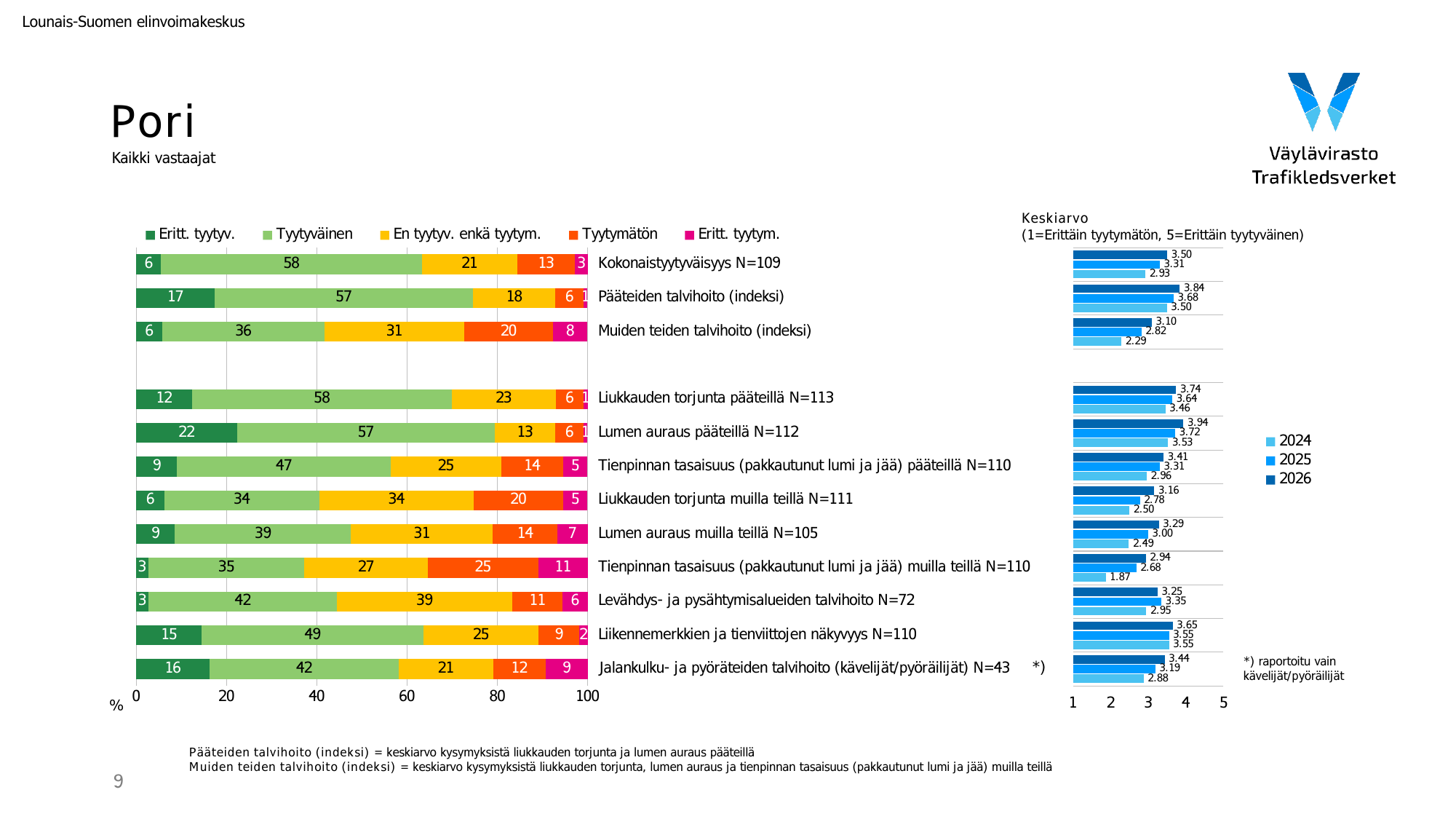

Lounais-Suomen elinvoimakeskus
# Pori
Kaikki vastaajat
Keskiarvo
(1=Erittäin tyytymätön, 5=Erittäin tyytyväinen)

### Chart

| Category | Eritt. tyytyv. | Tyytyväinen | En tyytyv. enkä tyytym. | Tyytymätön | Eritt. tyytym. |
|---|---|---|---|---|---|
| Kokonaistyytyväisyys N=109 | 5.5045871559633035 | 57.798165137614674 | 21.100917431192663 | 12.844036697247708 | 2.7522935779816518 |
| Pääteiden talvihoito (indeksi) | 17.333333333333332 | 57.333333333333336 | 18.22222222222222 | 6.222222222222222 | 0.8888888888888888 |
| Muiden teiden talvihoito (indeksi) | 5.828220858895706 | 35.88957055214724 | 30.98159509202454 | 19.631901840490798 | 7.668711656441718 |
|  | None | None | None | None | None |
| Liukkauden torjunta pääteillä N=113 | 12.389380530973451 | 57.52212389380531 | 23.008849557522122 | 6.1946902654867255 | 0.8849557522123894 |
| Lumen auraus pääteillä N=112 | 22.321428571428573 | 57.14285714285714 | 13.392857142857142 | 6.25 | 0.8928571428571428 |
| Tienpinnan tasaisuus (pakkautunut lumi ja jää) pääteillä N=110 | 9.090909090909092 | 47.27272727272727 | 24.545454545454547 | 13.636363636363635 | 5.454545454545454 |
| Liukkauden torjunta muilla teillä N=111 | 6.306306306306306 | 34.234234234234236 | 34.234234234234236 | 19.81981981981982 | 5.405405405405405 |
| Lumen auraus muilla teillä N=105 | 8.571428571428571 | 39.04761904761905 | 31.428571428571427 | 14.285714285714285 | 6.666666666666667 |
| Tienpinnan tasaisuus (pakkautunut lumi ja jää) muilla teillä N=110 | 2.727272727272727 | 34.54545454545455 | 27.27272727272727 | 24.545454545454547 | 10.909090909090908 |
| Levähdys- ja pysähtymisalueiden talvihoito N=72 | 2.7777777777777777 | 41.66666666666667 | 38.88888888888889 | 11.11111111111111 | 5.555555555555555 |
| Liikennemerkkien ja tienviittojen näkyvyys N=110 | 14.545454545454545 | 49.09090909090909 | 25.454545454545453 | 9.090909090909092 | 1.8181818181818181 |
| Jalankulku- ja pyöräteiden talvihoito (kävelijät/pyöräilijät) N=43 | 16.27906976744186 | 41.86046511627907 | 20.930232558139537 | 11.627906976744185 | 9.30232558139535 |

### Chart

| Category | 2026 | 2025 | 2024 |
|---|---|---|---|
*) raportoitu vain
kävelijät/pyöräilijät
*)
%
Pääteiden talvihoito (indeksi) = keskiarvo kysymyksistä liukkauden torjunta ja lumen auraus pääteillä
Muiden teiden talvihoito (indeksi) = keskiarvo kysymyksistä liukkauden torjunta, lumen auraus ja tienpinnan tasaisuus (pakkautunut lumi ja jää) muilla teillä

9